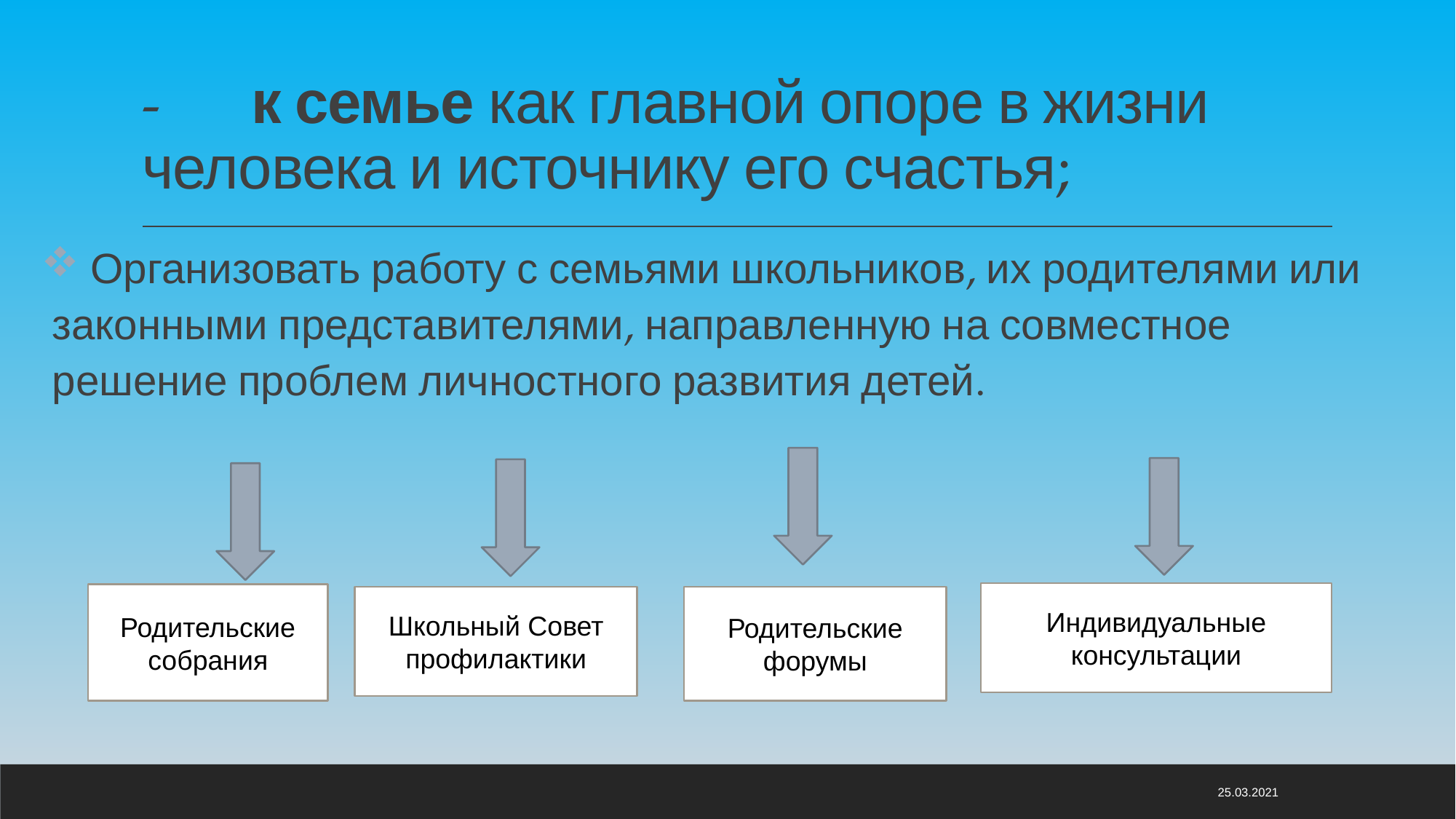

# -	к семье как главной опоре в жизни человека и источнику его счастья;
 Организовать работу с семьями школьников, их родителями или законными представителями, направленную на совместное решение проблем личностного развития детей.

Индивидуальные консультации
Родительские
собрания
Школьный Совет
профилактики
Родительские форумы
25.03.2021